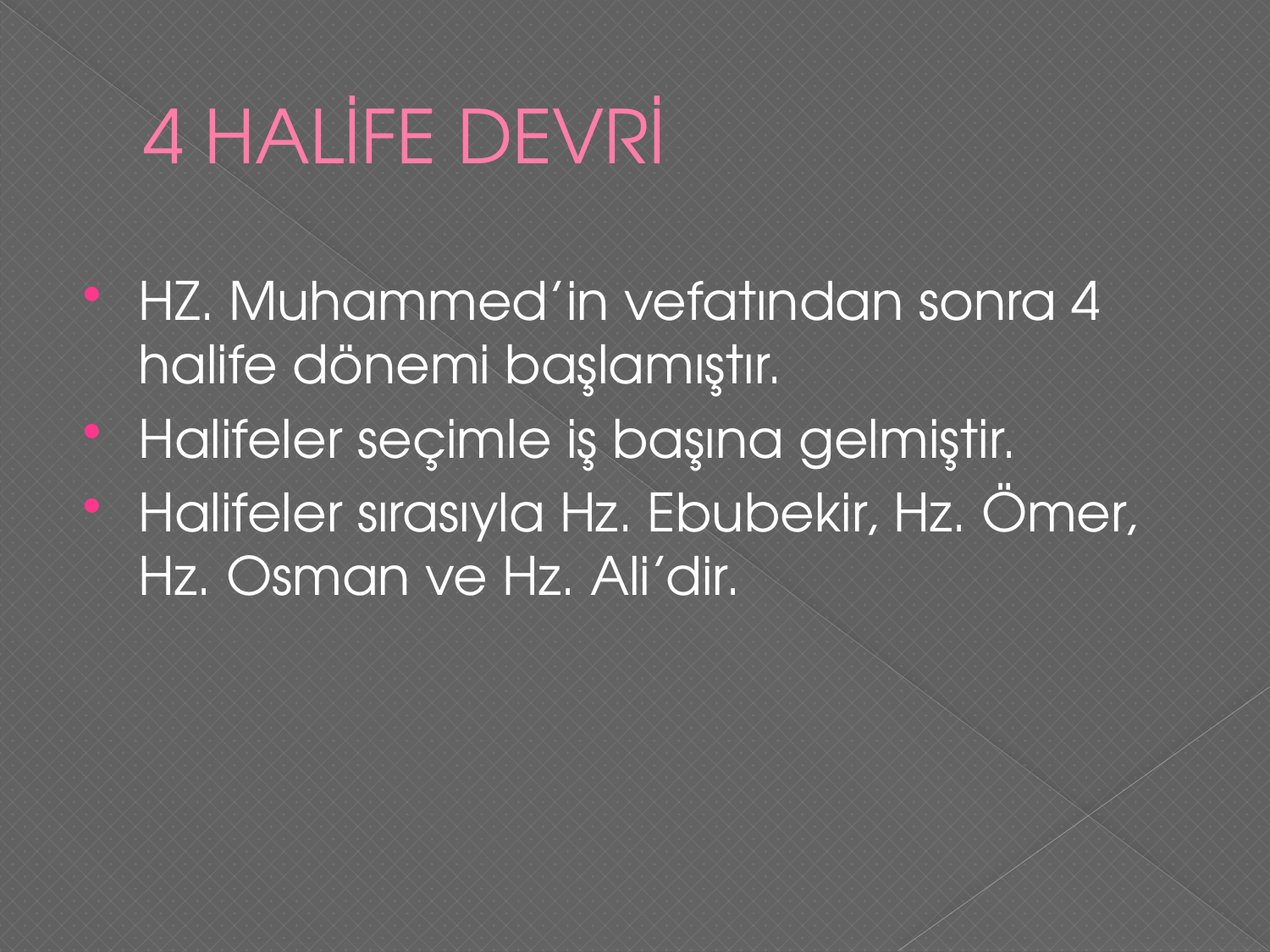

# 4 HALİFE DEVRİ
HZ. Muhammed’in vefatından sonra 4 halife dönemi başlamıştır.
Halifeler seçimle iş başına gelmiştir.
Halifeler sırasıyla Hz. Ebubekir, Hz. Ömer, Hz. Osman ve Hz. Ali’dir.